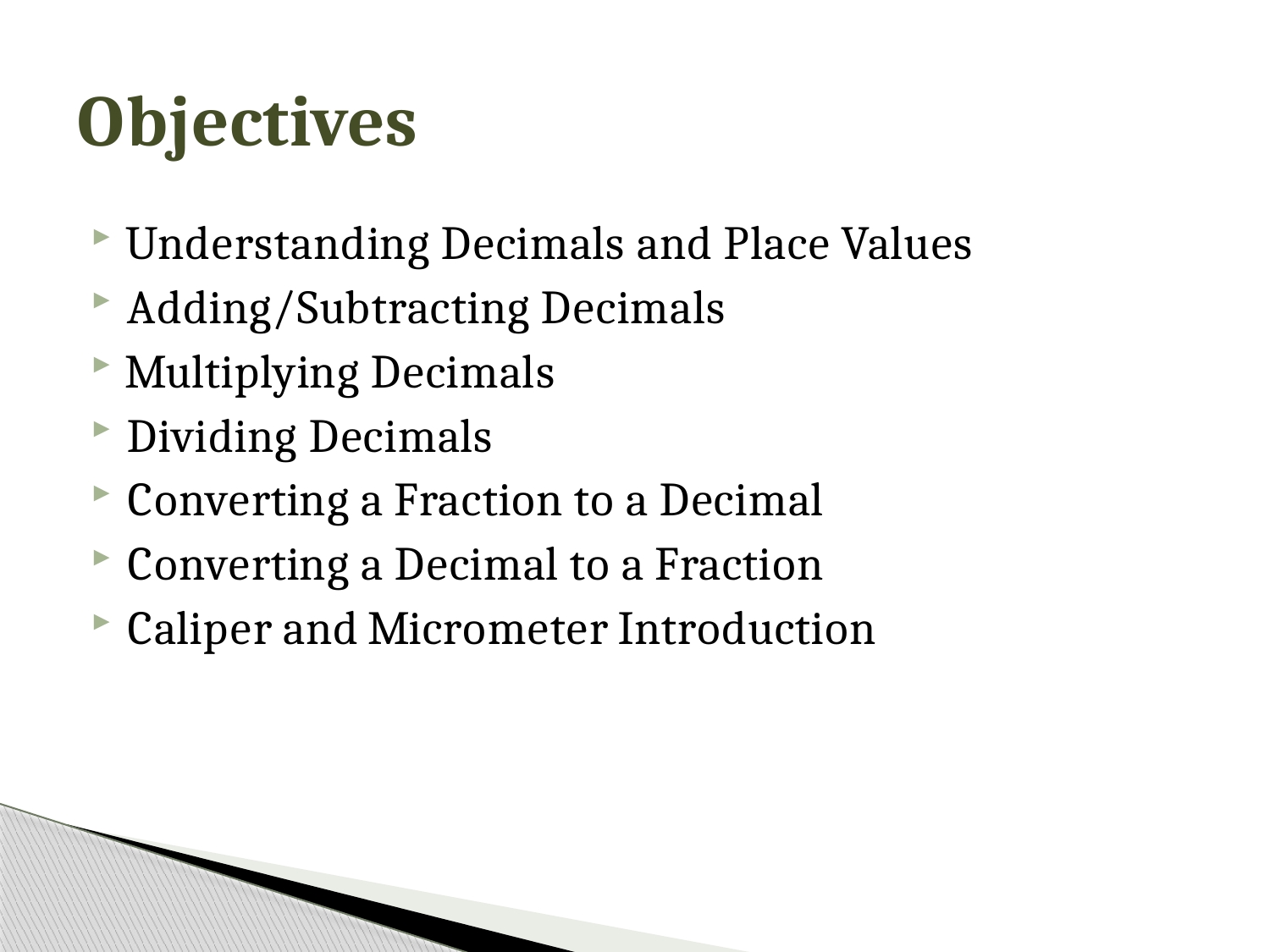

# Objectives
Understanding Decimals and Place Values
Adding/Subtracting Decimals
Multiplying Decimals
Dividing Decimals
Converting a Fraction to a Decimal
Converting a Decimal to a Fraction
Caliper and Micrometer Introduction